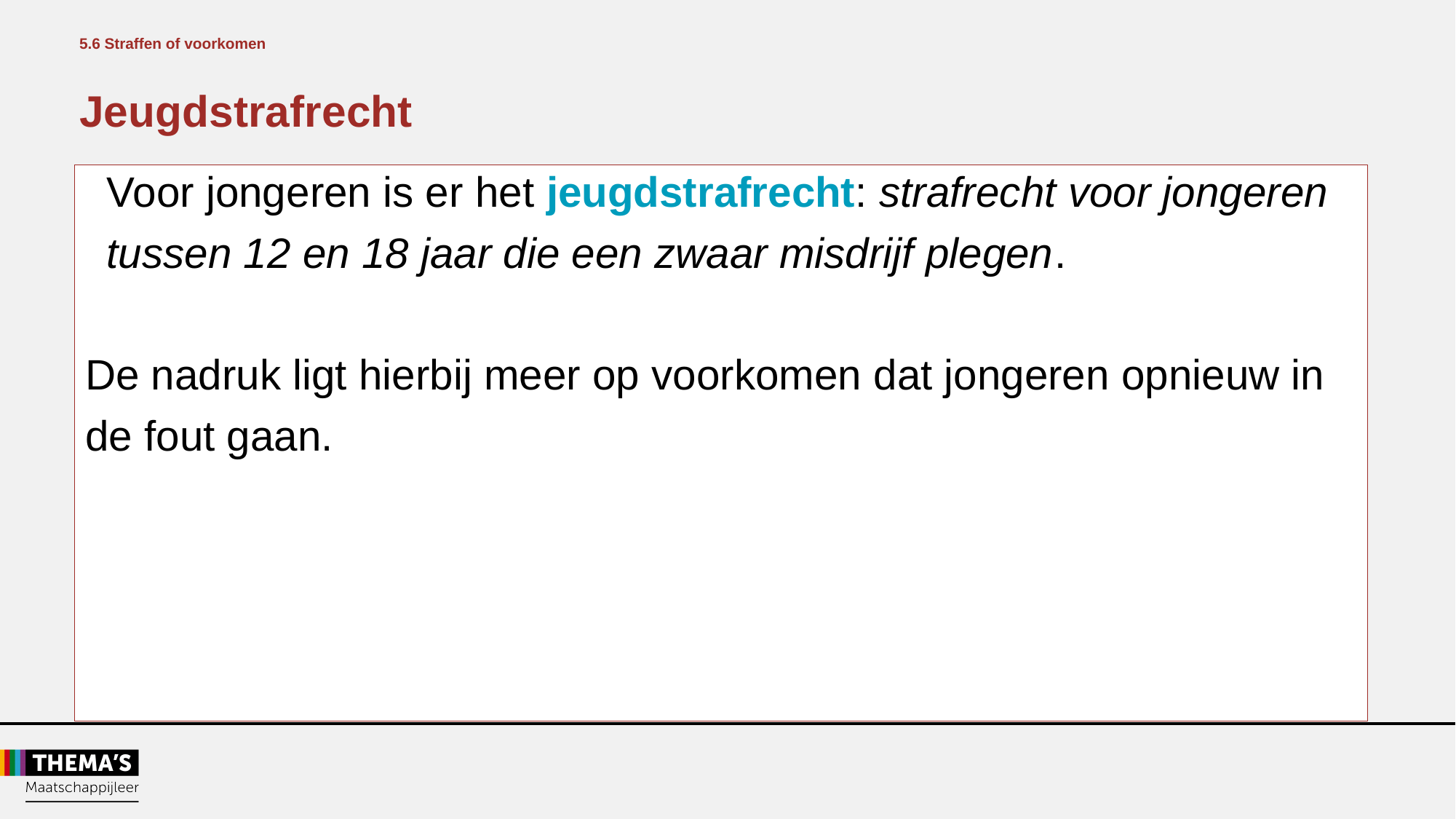

5.6 Straffen of voorkomen
Jeugdstrafrecht
Voor jongeren is er het jeugdstrafrecht: strafrecht voor jongeren
tussen 12 en 18 jaar die een zwaar misdrijf plegen.

De nadruk ligt hierbij meer op voorkomen dat jongeren opnieuw in
de fout gaan.